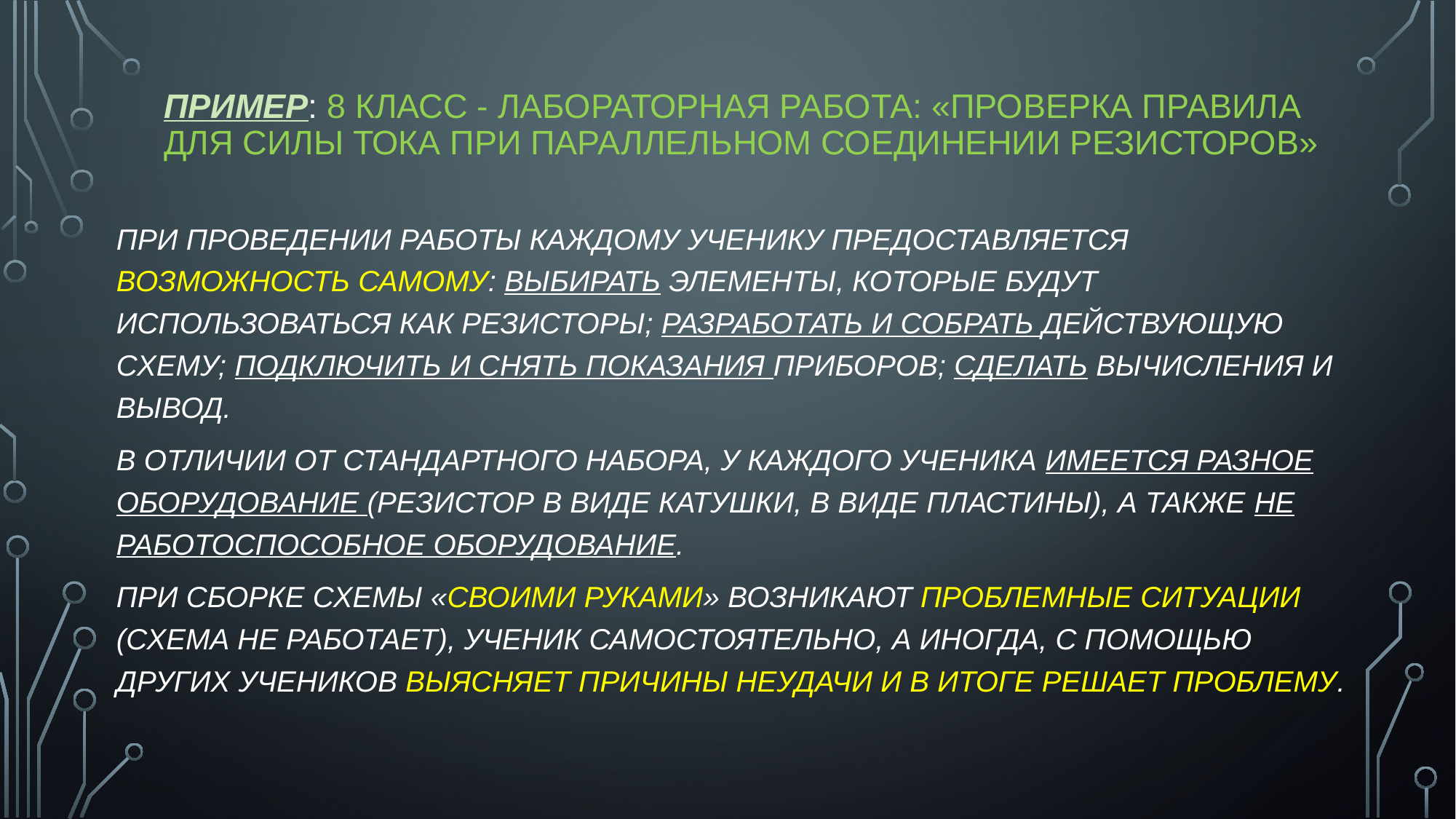

# Пример: 8 класс - Лабораторная работа: «Проверка правила для силы тока при параллельном соединении резисторов»

При проведении работы каждому ученику предоставляется возможность самому: выбирать элементы, которые будут использоваться как резисторы; разработать и собрать действующую схему; подключить и снять показания приборов; сделать вычисления и вывод.
В отличии от стандартного набора, у каждого ученика имеется разное оборудование (резистор в виде катушки, в виде пластины), а также не работоспособное оборудование.
При сборке схемы «своими руками» возникают проблемные ситуации (схема не работает), ученик самостоятельно, а иногда, с помощью других учеников выясняет причины неудачи и в итоге решает проблему.